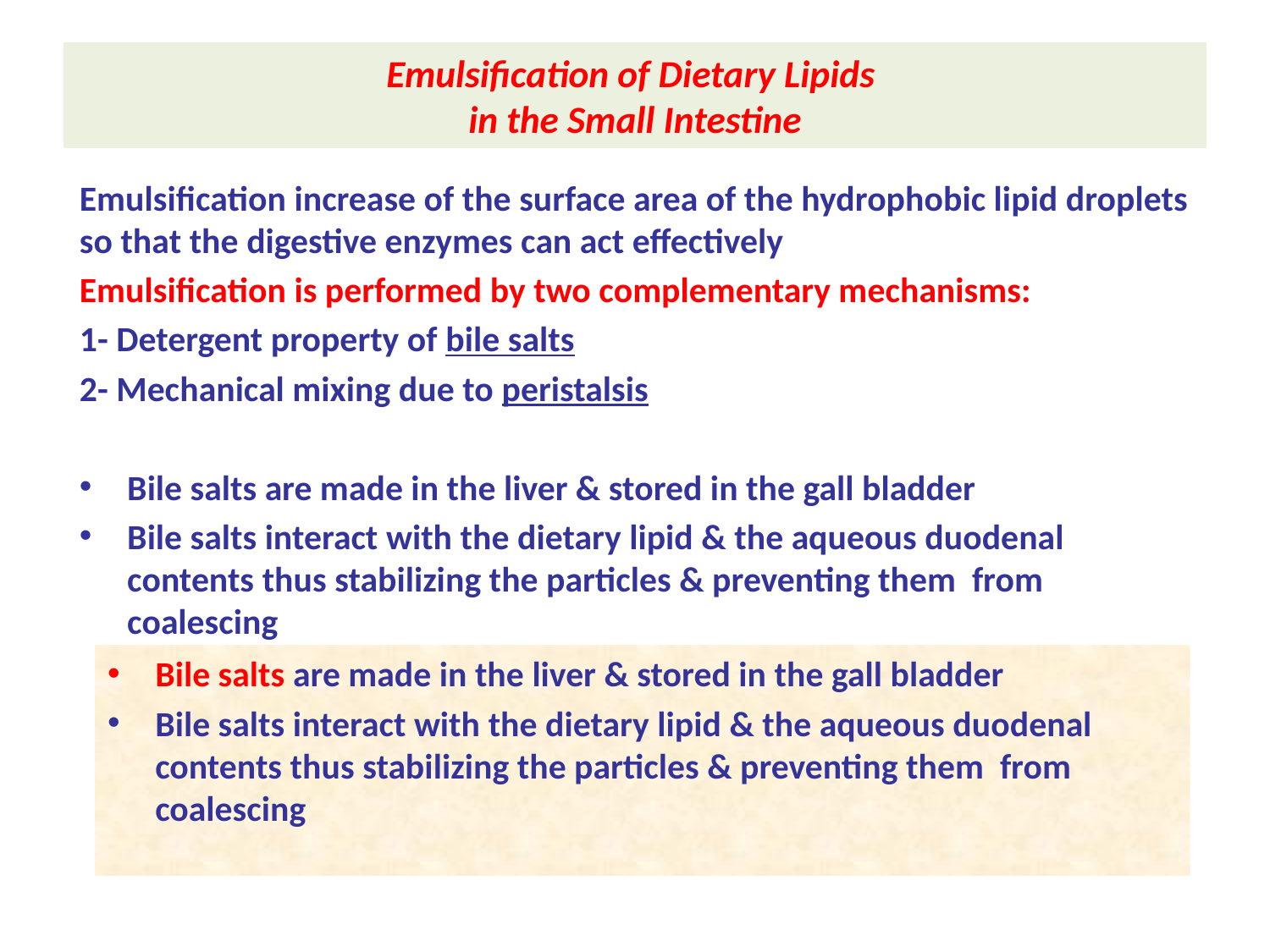

# Emulsification of Dietary Lipids in the Small Intestine
Emulsification increase of the surface area of the hydrophobic lipid droplets so that the digestive enzymes can act effectively
Emulsification is performed by two complementary mechanisms:
1- Detergent property of bile salts
2- Mechanical mixing due to peristalsis

Bile salts are made in the liver & stored in the gall bladder
Bile salts interact with the dietary lipid & the aqueous duodenal contents thus stabilizing the particles & preventing them  from coalescing

Bile salts are made in the liver & stored in the gall bladder
Bile salts interact with the dietary lipid & the aqueous duodenal contents thus stabilizing the particles & preventing them  from coalescing